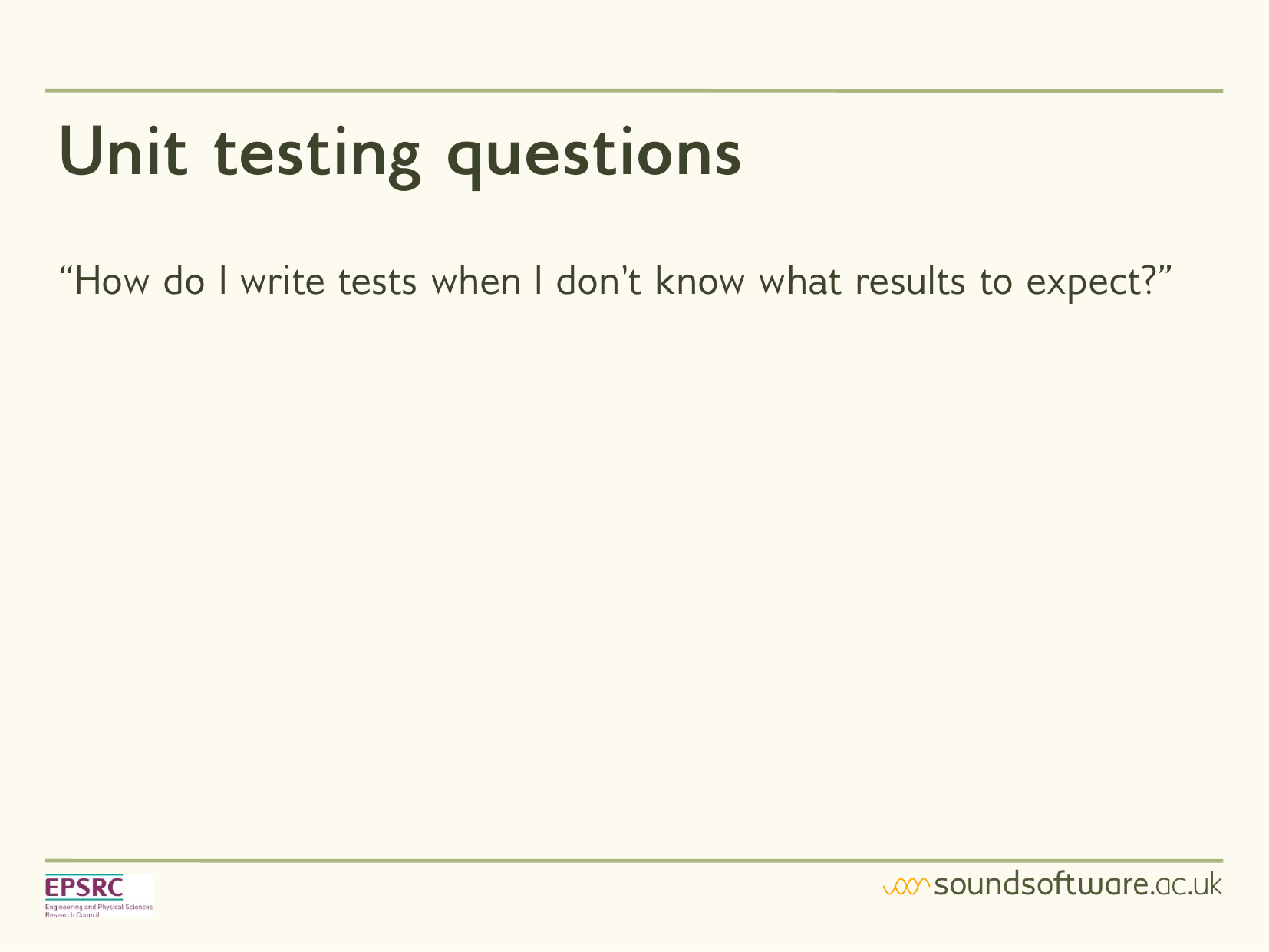

Unit testing questions
“How do I write tests when I don't know what results to expect?”